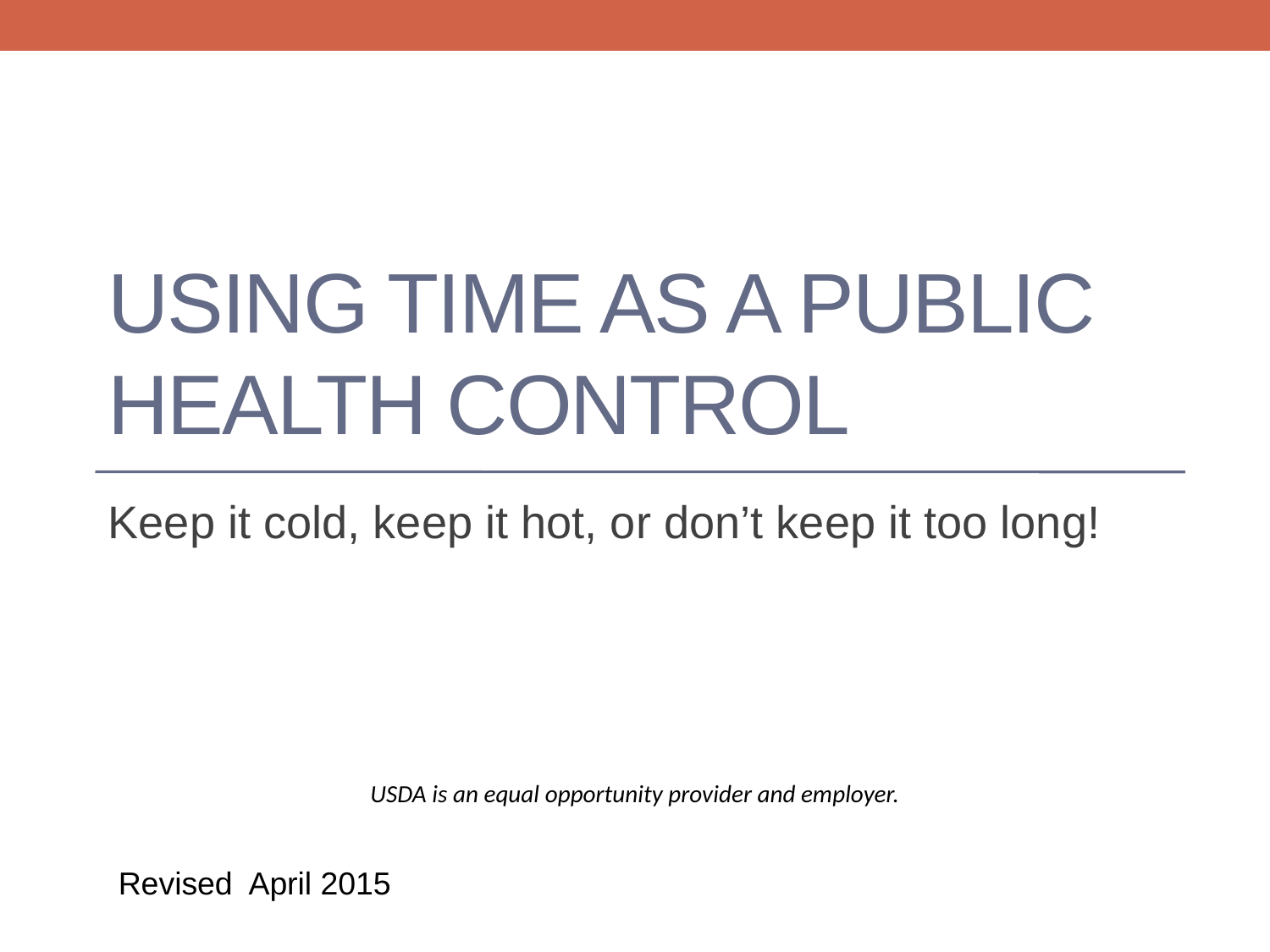

# Using Time as a public health control
Keep it cold, keep it hot, or don’t keep it too long!
USDA is an equal opportunity provider and employer.
Revised  April 2015